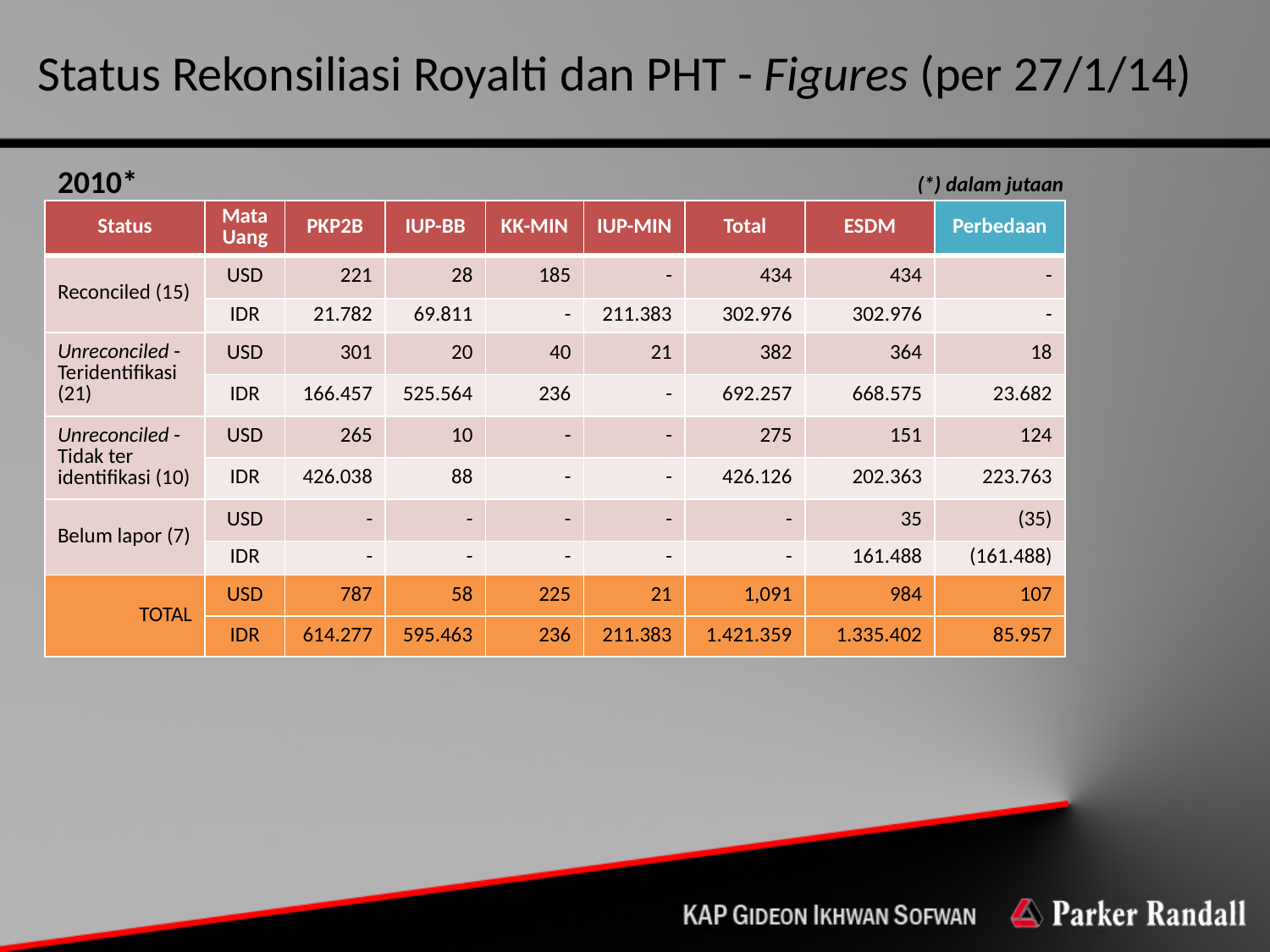

Status Rekonsiliasi Royalti dan PHT - Figures (per 27/1/14)
(*) dalam jutaan
2010*
| Status | Mata Uang | PKP2B | IUP-BB | KK-MIN | IUP-MIN | Total | ESDM | Perbedaan |
| --- | --- | --- | --- | --- | --- | --- | --- | --- |
| Reconciled (15) | USD | 221 | 28 | 185 | - | 434 | 434 | - |
|  | IDR | 21.782 | 69.811 | - | 211.383 | 302.976 | 302.976 | - |
| Unreconciled - Teridentifikasi (21) | USD | 301 | 20 | 40 | 21 | 382 | 364 | 18 |
|  | IDR | 166.457 | 525.564 | 236 | - | 692.257 | 668.575 | 23.682 |
| Unreconciled -Tidak ter identifikasi (10) | USD | 265 | 10 | - | - | 275 | 151 | 124 |
|  | IDR | 426.038 | 88 | - | - | 426.126 | 202.363 | 223.763 |
| Belum lapor (7) | USD | - | - | - | - | - | 35 | (35) |
|  | IDR | - | - | - | - | - | 161.488 | (161.488) |
| TOTAL | USD | 787 | 58 | 225 | 21 | 1,091 | 984 | 107 |
|  | IDR | 614.277 | 595.463 | 236 | 211.383 | 1.421.359 | 1.335.402 | 85.957 |